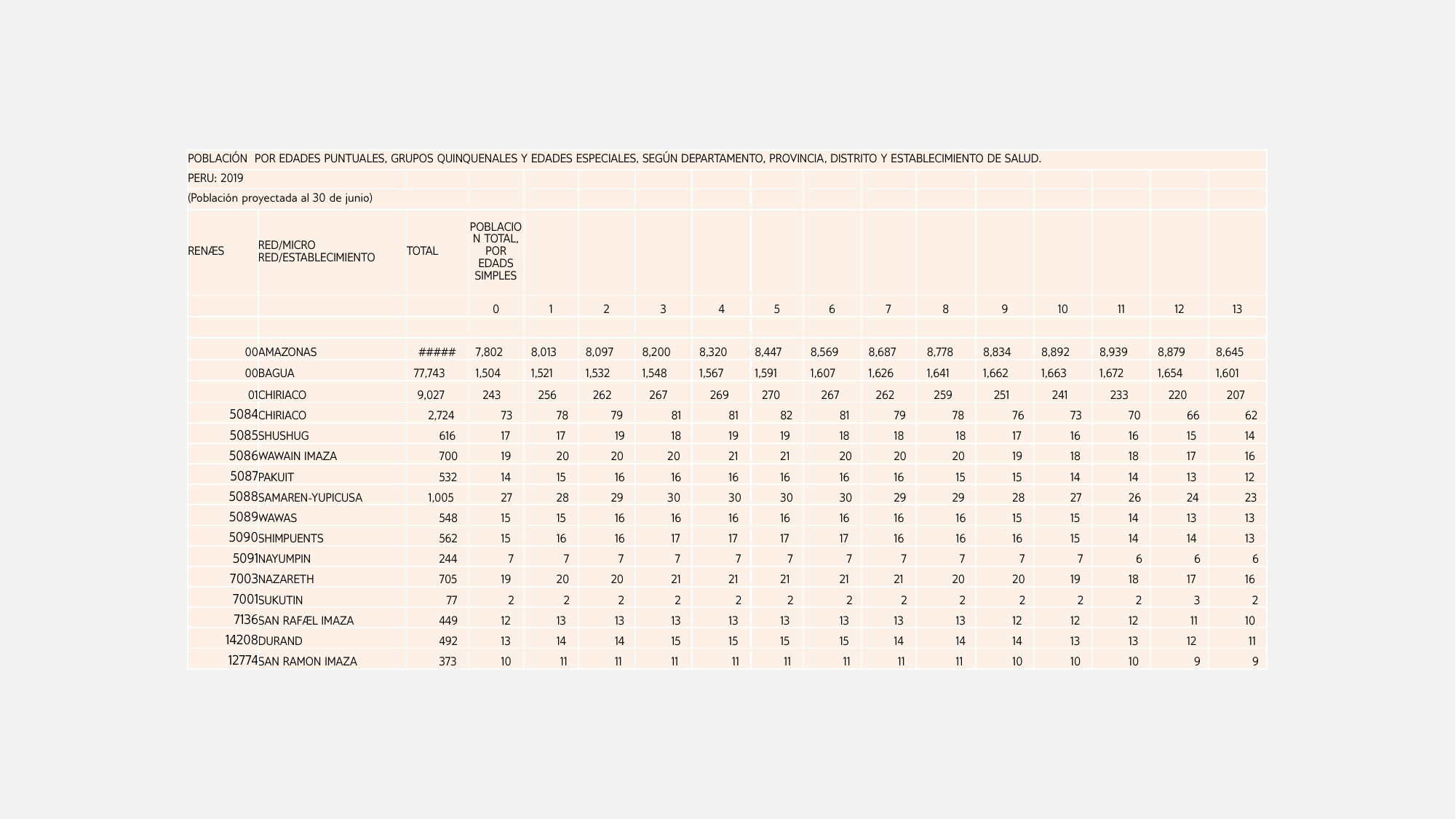

| POBLACIÓN POR EDADES PUNTUALES, GRUPOS QUINQUENALES Y EDADES ESPECIALES, SEGÚN DEPARTAMENTO, PROVINCIA, DISTRITO Y ESTABLECIMIENTO DE SALUD. |  |  |  |  |  |  |  |  |  |  |  |  |  |  |  |  |
| --- | --- | --- | --- | --- | --- | --- | --- | --- | --- | --- | --- | --- | --- | --- | --- | --- |
| PERU: 2019 |  |  |  |  |  |  |  |  |  |  |  |  |  |  |  |  |
| (Población proyectada al 30 de junio) |  |  |  |  |  |  |  |  |  |  |  |  |  |  |  |  |
| RENAES | RED/MICRO RED/ESTABLECIMIENTO | TOTAL | POBLACION TOTAL, POR EDADS SIMPLES |  |  |  |  |  |  |  |  |  |  |  |  |  |
|  |  |  | 0 | 1 | 2 | 3 | 4 | 5 | 6 | 7 | 8 | 9 | 10 | 11 | 12 | 13 |
|  |  |  |  |  |  |  |  |  |  |  |  |  |  |  |  |  |
| 00 | AMAZONAS | ##### | 7,802 | 8,013 | 8,097 | 8,200 | 8,320 | 8,447 | 8,569 | 8,687 | 8,778 | 8,834 | 8,892 | 8,939 | 8,879 | 8,645 |
| 00 | BAGUA | 77,743 | 1,504 | 1,521 | 1,532 | 1,548 | 1,567 | 1,591 | 1,607 | 1,626 | 1,641 | 1,662 | 1,663 | 1,672 | 1,654 | 1,601 |
| 01 | CHIRIACO | 9,027 | 243 | 256 | 262 | 267 | 269 | 270 | 267 | 262 | 259 | 251 | 241 | 233 | 220 | 207 |
| 5084 | CHIRIACO | 2,724 | 73 | 78 | 79 | 81 | 81 | 82 | 81 | 79 | 78 | 76 | 73 | 70 | 66 | 62 |
| 5085 | SHUSHUG | 616 | 17 | 17 | 19 | 18 | 19 | 19 | 18 | 18 | 18 | 17 | 16 | 16 | 15 | 14 |
| 5086 | WAWAIN IMAZA | 700 | 19 | 20 | 20 | 20 | 21 | 21 | 20 | 20 | 20 | 19 | 18 | 18 | 17 | 16 |
| 5087 | PAKUIT | 532 | 14 | 15 | 16 | 16 | 16 | 16 | 16 | 16 | 15 | 15 | 14 | 14 | 13 | 12 |
| 5088 | SAMAREN-YUPICUSA | 1,005 | 27 | 28 | 29 | 30 | 30 | 30 | 30 | 29 | 29 | 28 | 27 | 26 | 24 | 23 |
| 5089 | WAWAS | 548 | 15 | 15 | 16 | 16 | 16 | 16 | 16 | 16 | 16 | 15 | 15 | 14 | 13 | 13 |
| 5090 | SHIMPUENTS | 562 | 15 | 16 | 16 | 17 | 17 | 17 | 17 | 16 | 16 | 16 | 15 | 14 | 14 | 13 |
| 5091 | NAYUMPIN | 244 | 7 | 7 | 7 | 7 | 7 | 7 | 7 | 7 | 7 | 7 | 7 | 6 | 6 | 6 |
| 7003 | NAZARETH | 705 | 19 | 20 | 20 | 21 | 21 | 21 | 21 | 21 | 20 | 20 | 19 | 18 | 17 | 16 |
| 7001 | SUKUTIN | 77 | 2 | 2 | 2 | 2 | 2 | 2 | 2 | 2 | 2 | 2 | 2 | 2 | 3 | 2 |
| 7136 | SAN RAFAEL IMAZA | 449 | 12 | 13 | 13 | 13 | 13 | 13 | 13 | 13 | 13 | 12 | 12 | 12 | 11 | 10 |
| 14208 | DURAND | 492 | 13 | 14 | 14 | 15 | 15 | 15 | 15 | 14 | 14 | 14 | 13 | 13 | 12 | 11 |
| 12774 | SAN RAMON IMAZA | 373 | 10 | 11 | 11 | 11 | 11 | 11 | 11 | 11 | 11 | 10 | 10 | 10 | 9 | 9 |